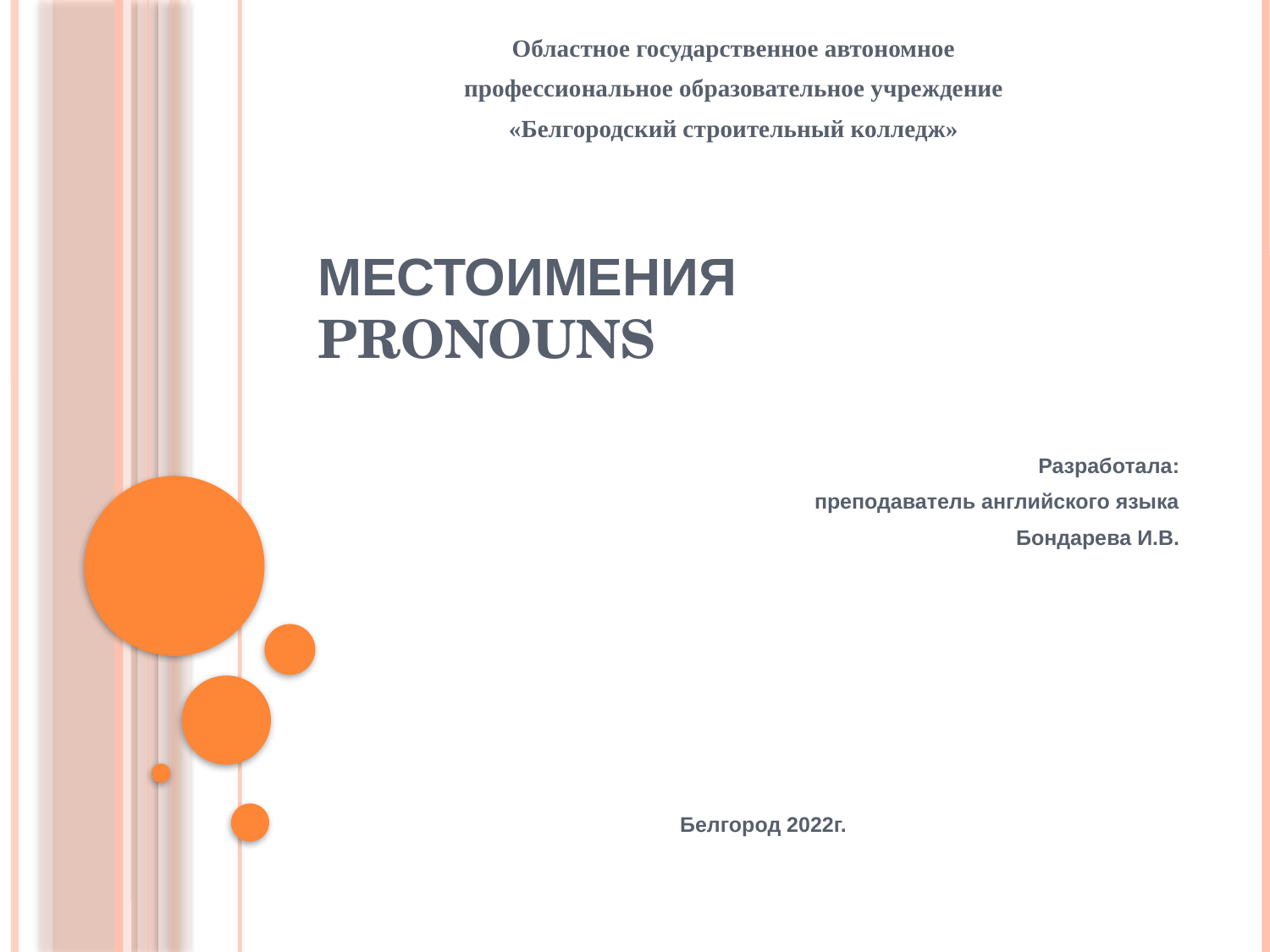

Областное государственное автономное
профессиональное образовательное учреждение
«Белгородский строительный колледж»
# Местоимения Pronouns
Разработала:
преподаватель английского языка
Бондарева И.В.

Белгород 2022г.